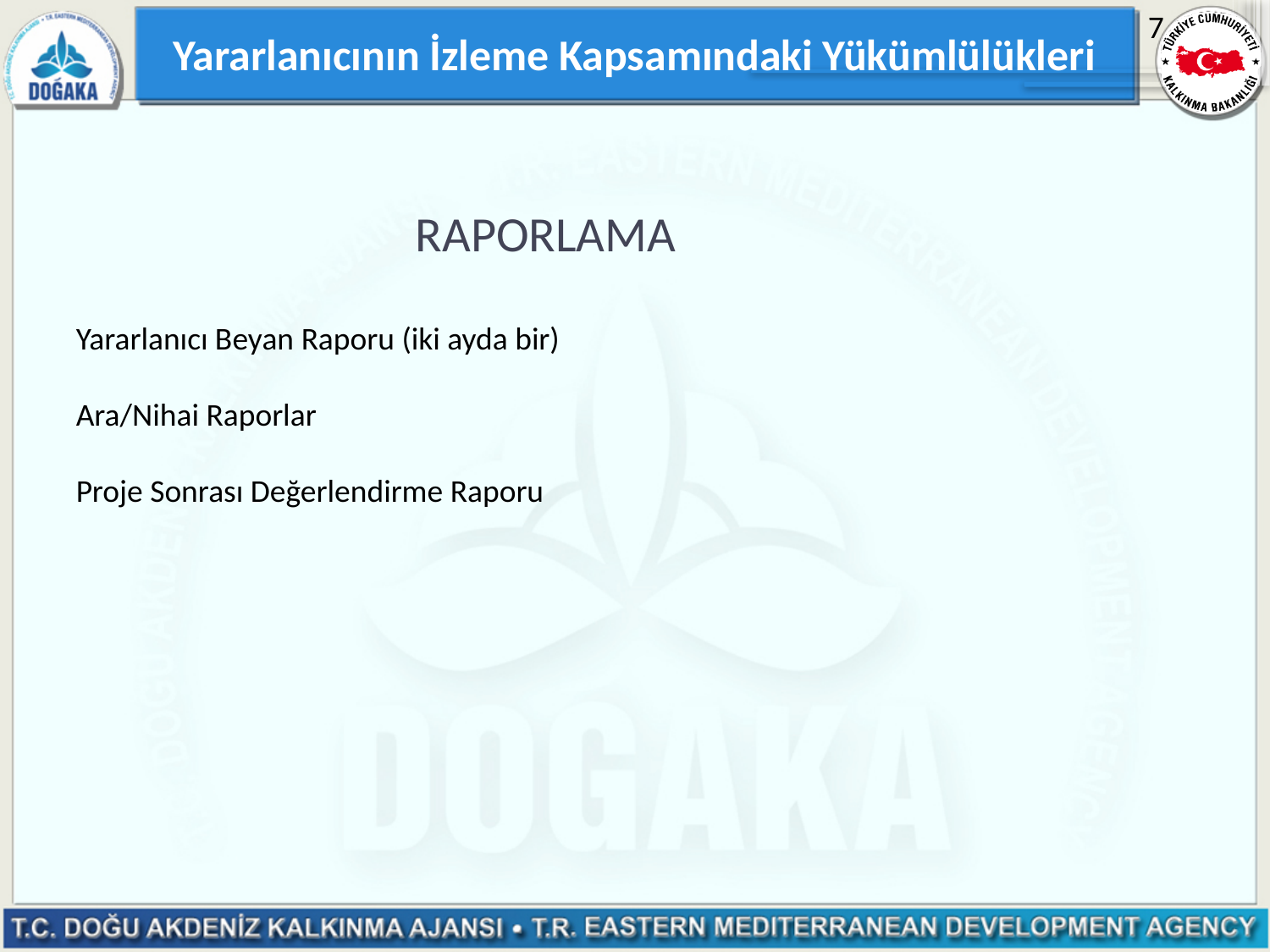

Yararlanıcının İzleme Kapsamındaki Yükümlülükleri
7
RAPORLAMA
Yararlanıcı Beyan Raporu (iki ayda bir)

Ara/Nihai Raporlar

Proje Sonrası Değerlendirme Raporu